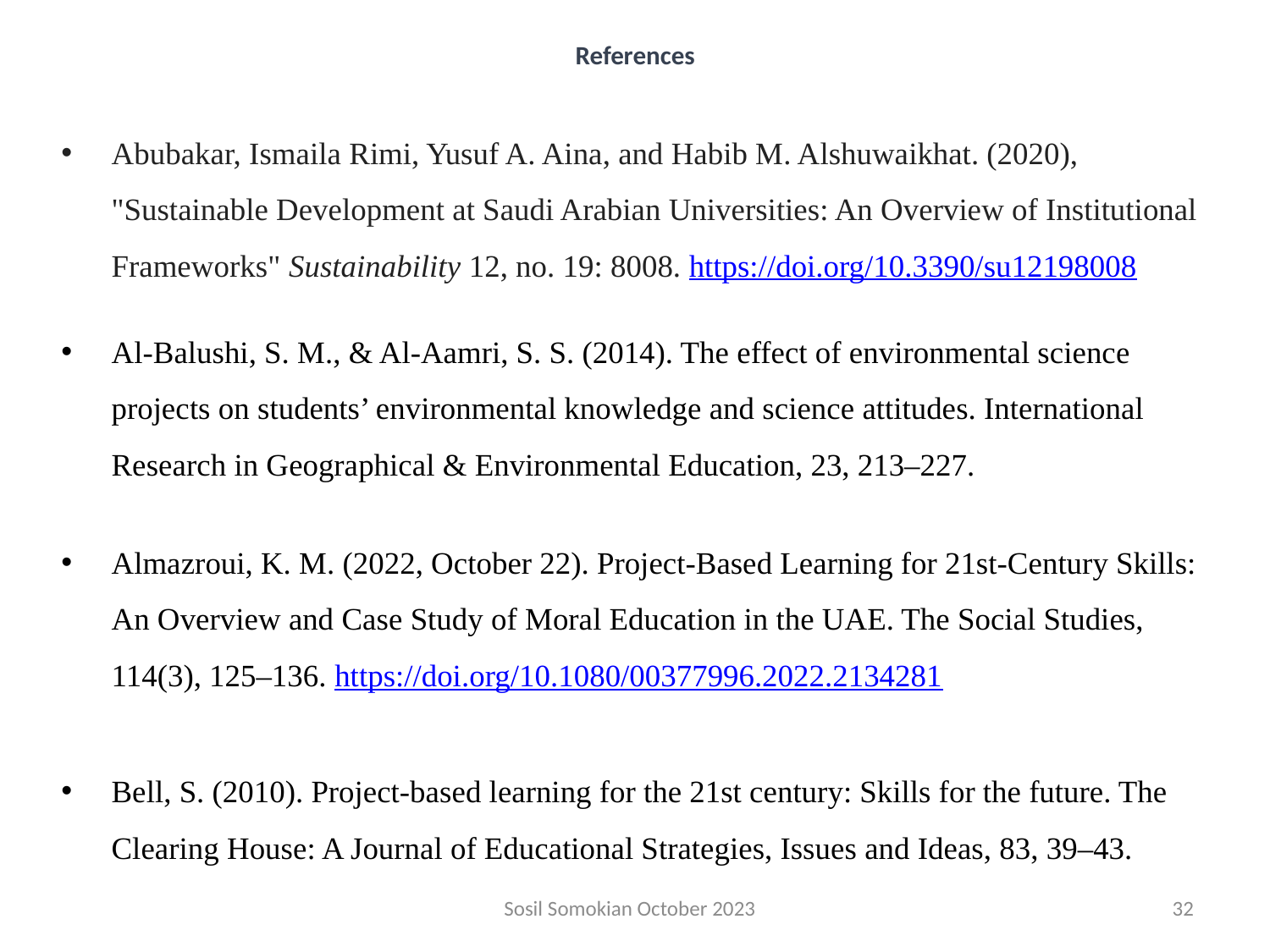

# References
Abubakar, Ismaila Rimi, Yusuf A. Aina, and Habib M. Alshuwaikhat. (2020), "Sustainable Development at Saudi Arabian Universities: An Overview of Institutional Frameworks" Sustainability 12, no. 19: 8008. https://doi.org/10.3390/su12198008

Al-Balushi, S. M., & Al-Aamri, S. S. (2014). The effect of environmental science projects on students’ environmental knowledge and science attitudes. International Research in Geographical & Environmental Education, 23, 213–227.

Almazroui, K. M. (2022, October 22). Project-Based Learning for 21st-Century Skills: An Overview and Case Study of Moral Education in the UAE. The Social Studies, 114(3), 125–136. https://doi.org/10.1080/00377996.2022.2134281

Bell, S. (2010). Project-based learning for the 21st century: Skills for the future. The Clearing House: A Journal of Educational Strategies, Issues and Ideas, 83, 39–43.

Sosil Somokian October 2023
32